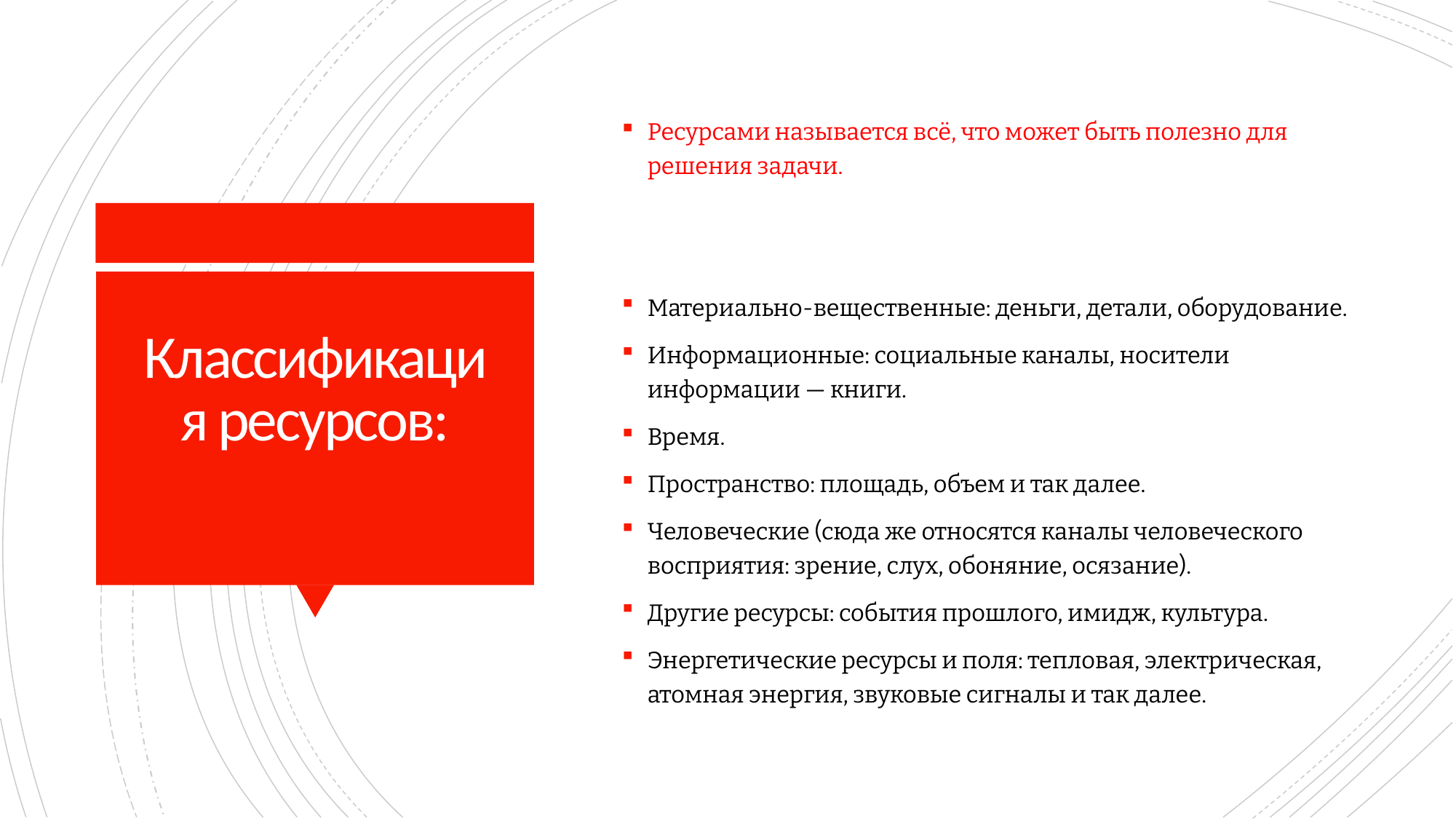

Ресурсами называется всё, что может быть полезно для решения задачи.

Материально-вещественные: деньги, детали, оборудование.
Информационные: социальные каналы, носители информации — книги.
Время.
Пространство: площадь, объем и так далее.
Человеческие (сюда же относятся каналы человеческого восприятия: зрение, слух, обоняние, осязание).
Другие ресурсы: события прошлого, имидж, культура.
Энергетические ресурсы и поля: тепловая, электрическая, атомная энергия, звуковые сигналы и так далее.
# Классификация ресурсов: